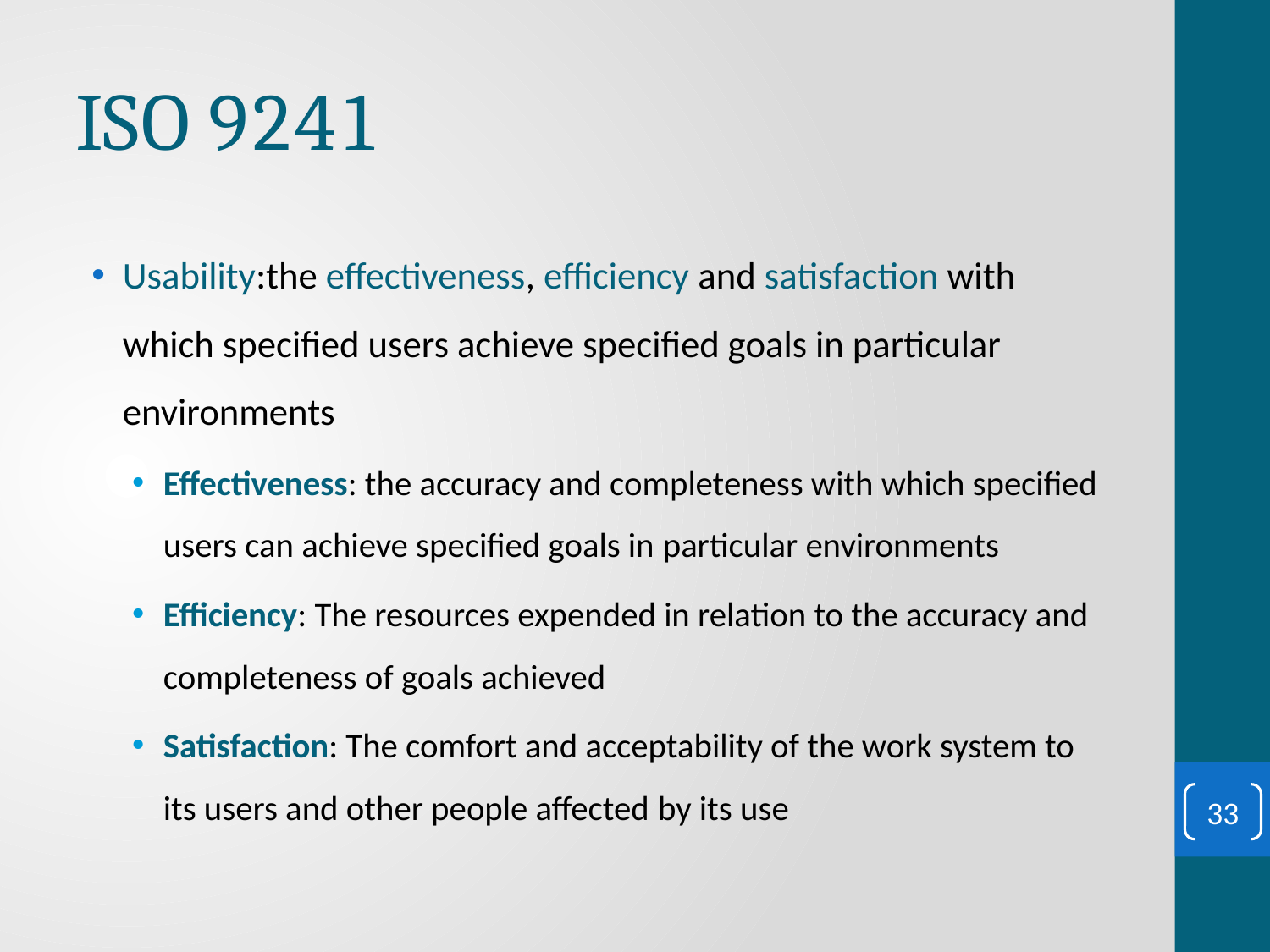

# ISO 9241
Usability:the effectiveness, efficiency and satisfaction with which specified users achieve specified goals in particular environments
Effectiveness: the accuracy and completeness with which specified users can achieve specified goals in particular environments
Efficiency: The resources expended in relation to the accuracy and completeness of goals achieved
Satisfaction: The comfort and acceptability of the work system to its users and other people affected by its use
33